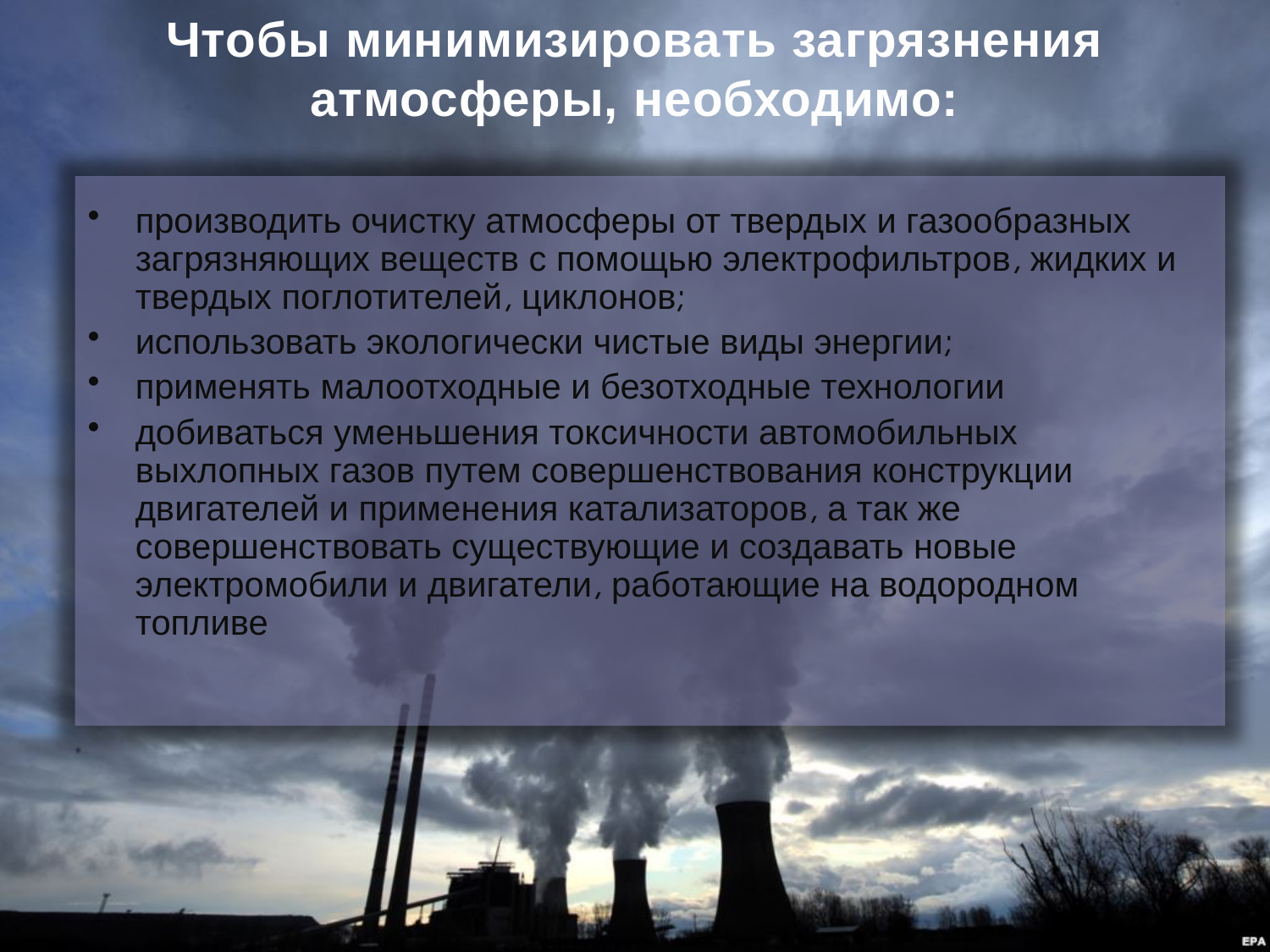

# Чтобы минимизировать загрязнения атмосферы, необходимо:

производить очистку атмосферы от твердых и газообразных загрязняющих веществ с помощью электрофильтров, жидких и твердых поглотителей, циклонов;
использовать экологически чистые виды энергии;
применять малоотходные и безотходные технологии
добиваться уменьшения токсичности автомобильных выхлопных газов путем совершенствования конструкции двигателей и применения катализаторов, а так же совершенствовать существующие и создавать новые электромобили и двигатели, работающие на водородном топливе